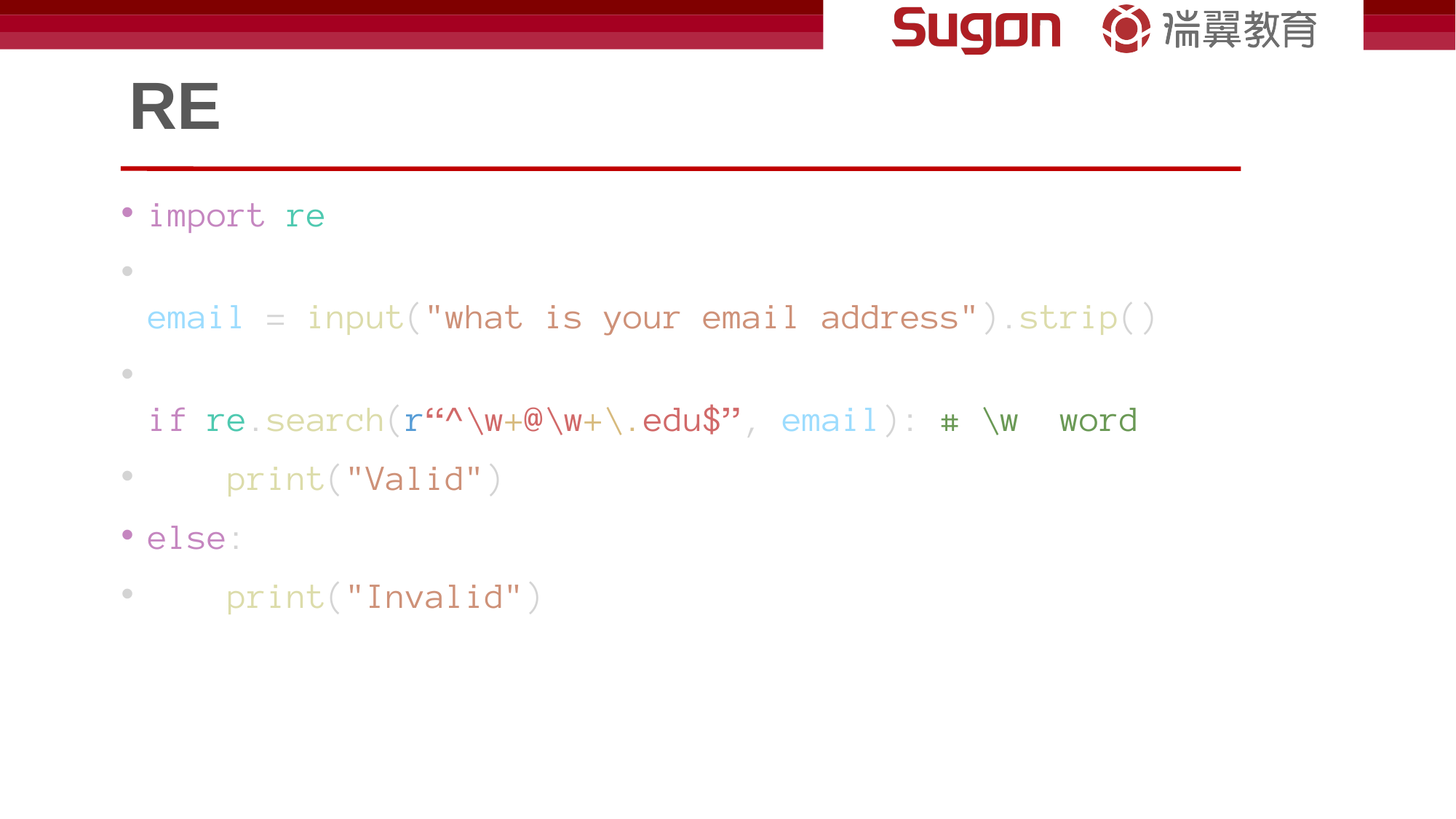

# RE
import re
email = input("what is your email address").strip()
if re.search(r“^\w+@\w+\.edu$”, email): # \w  word
    print("Valid")
else:
    print("Invalid")